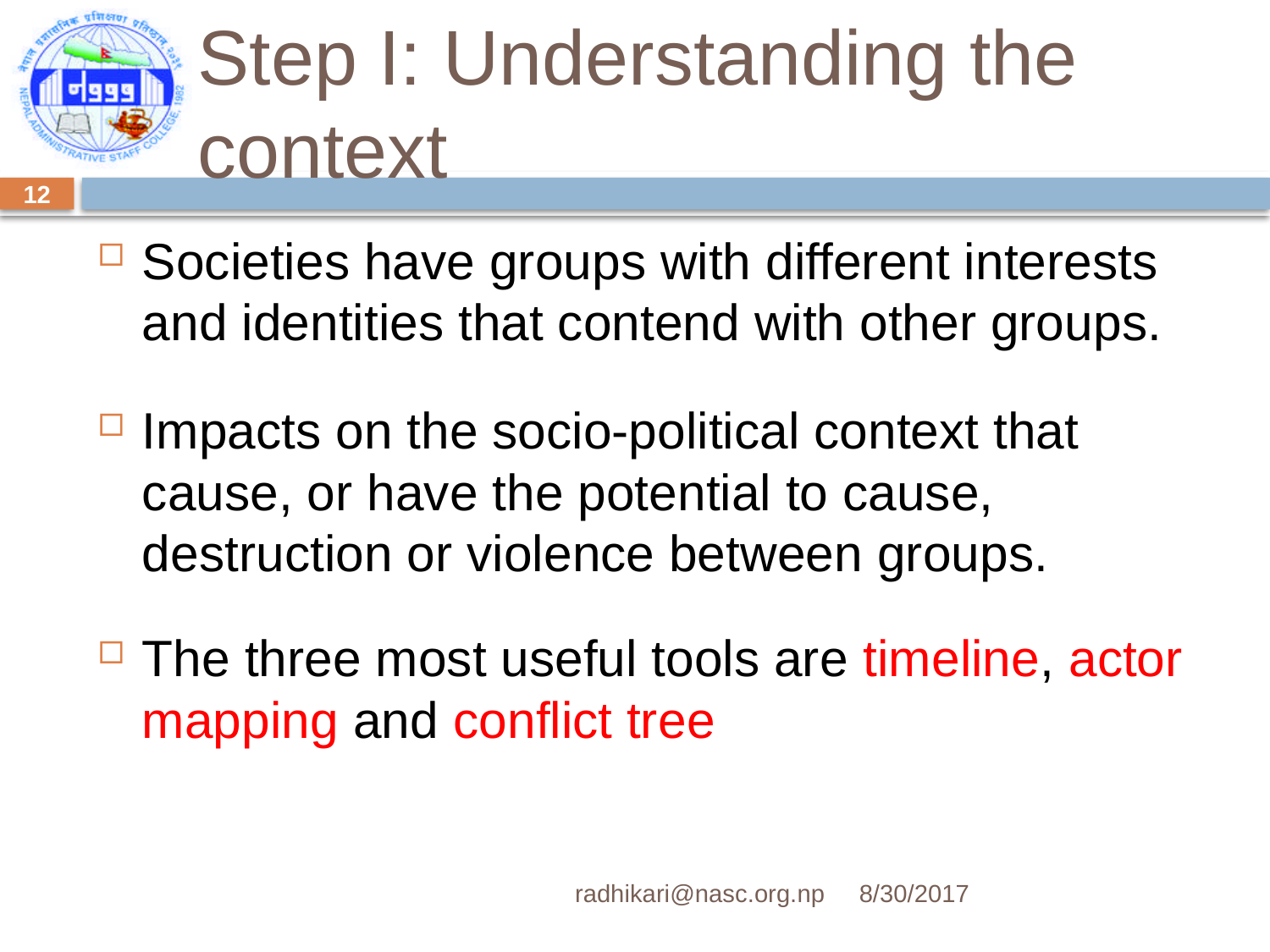

# Step I: Understanding the context
12
Societies have groups with different interests and identities that contend with other groups.

Impacts on the socio-political context that cause, or have the potential to cause, destruction or violence between groups.

The three most useful tools are timeline, actor mapping and conflict tree

radhikari@nasc.org.np
8/30/2017